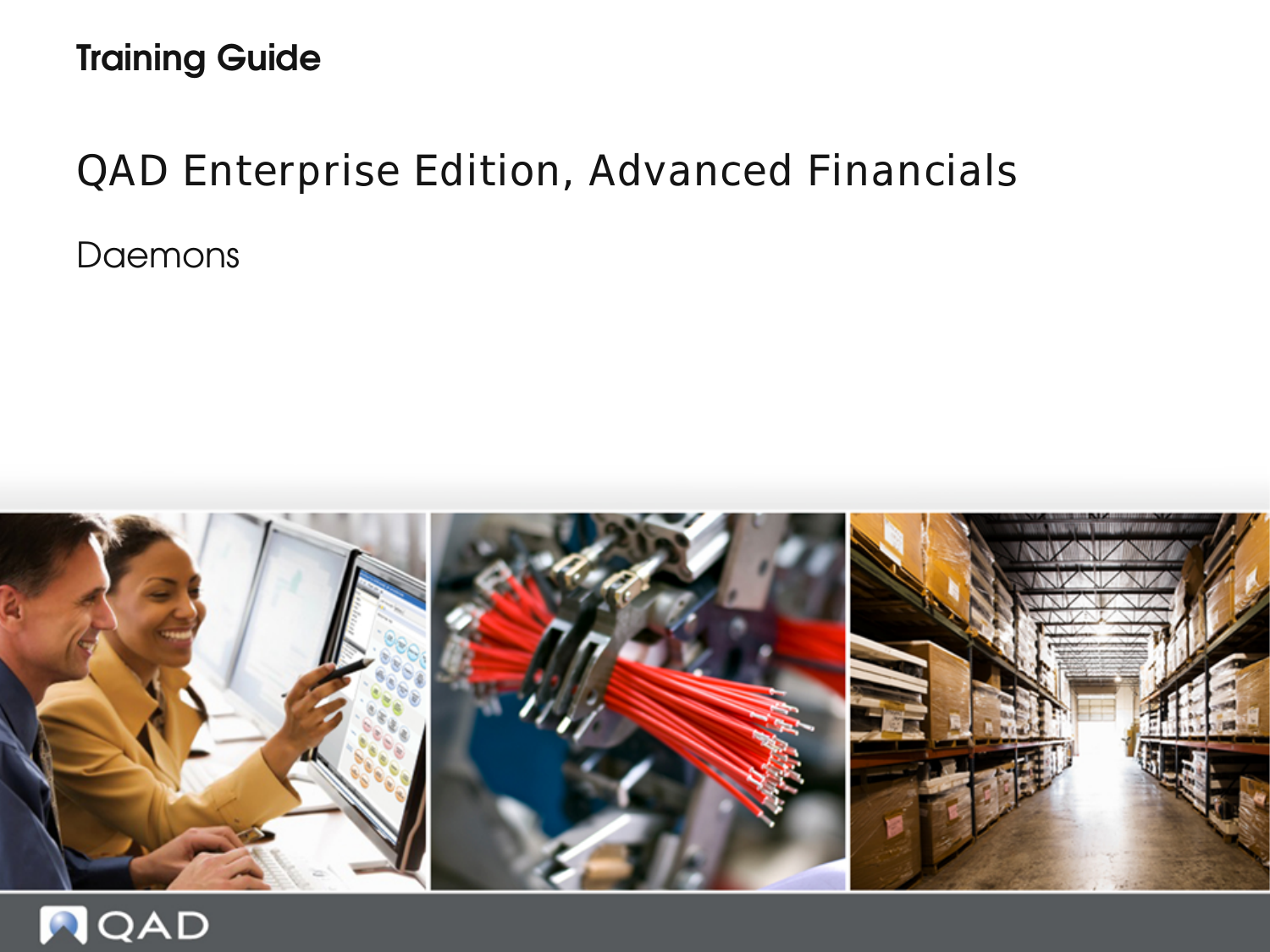

Training Guide
QAD Enterprise Edition, Advanced Financials
# Daemons